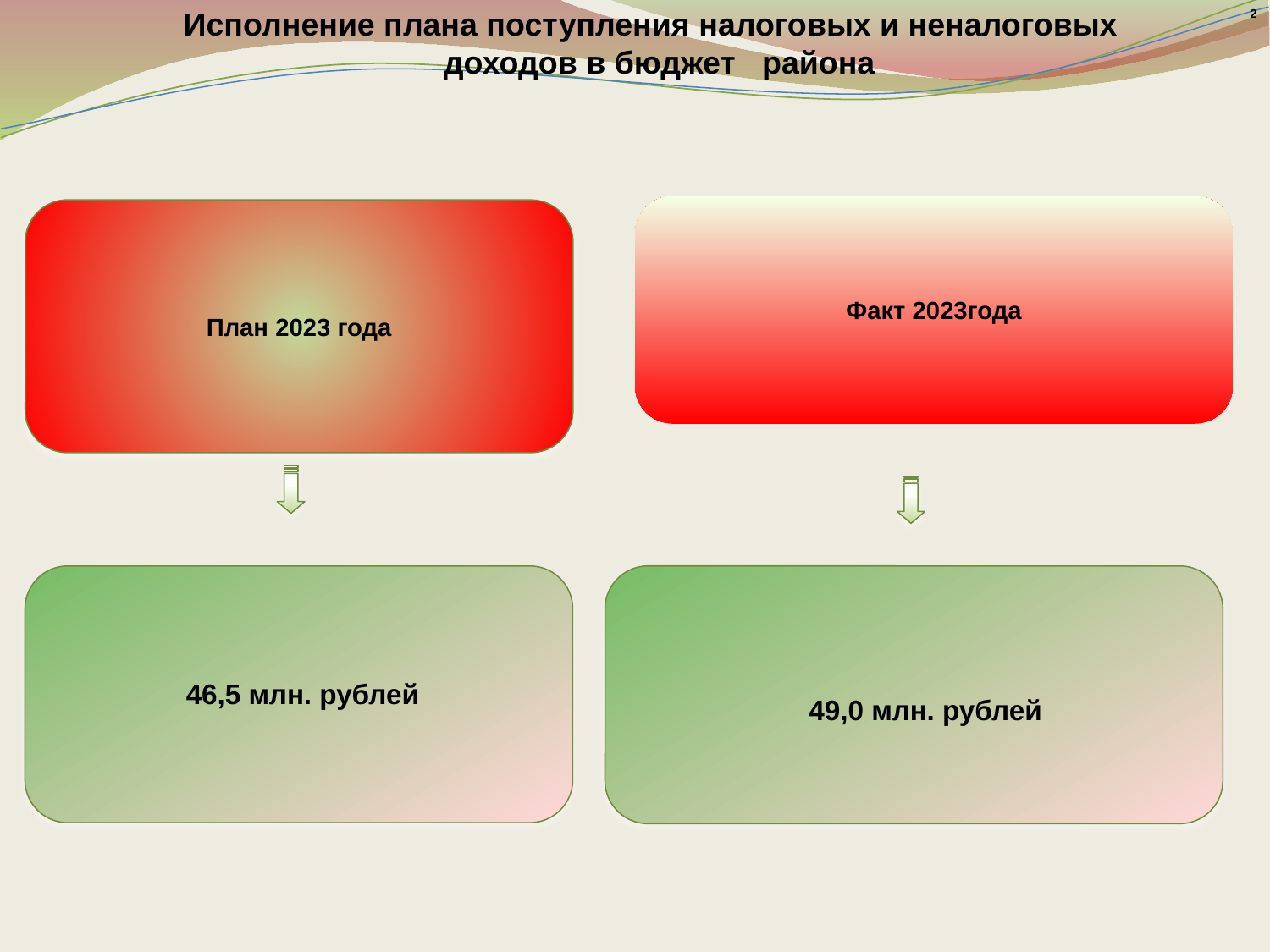

2
Исполнение плана поступления налоговых и неналоговых    доходов в бюджет   района
Факт 2023года
План 2023 года

 46,5 млн. рублей

   49,0 млн. рублей